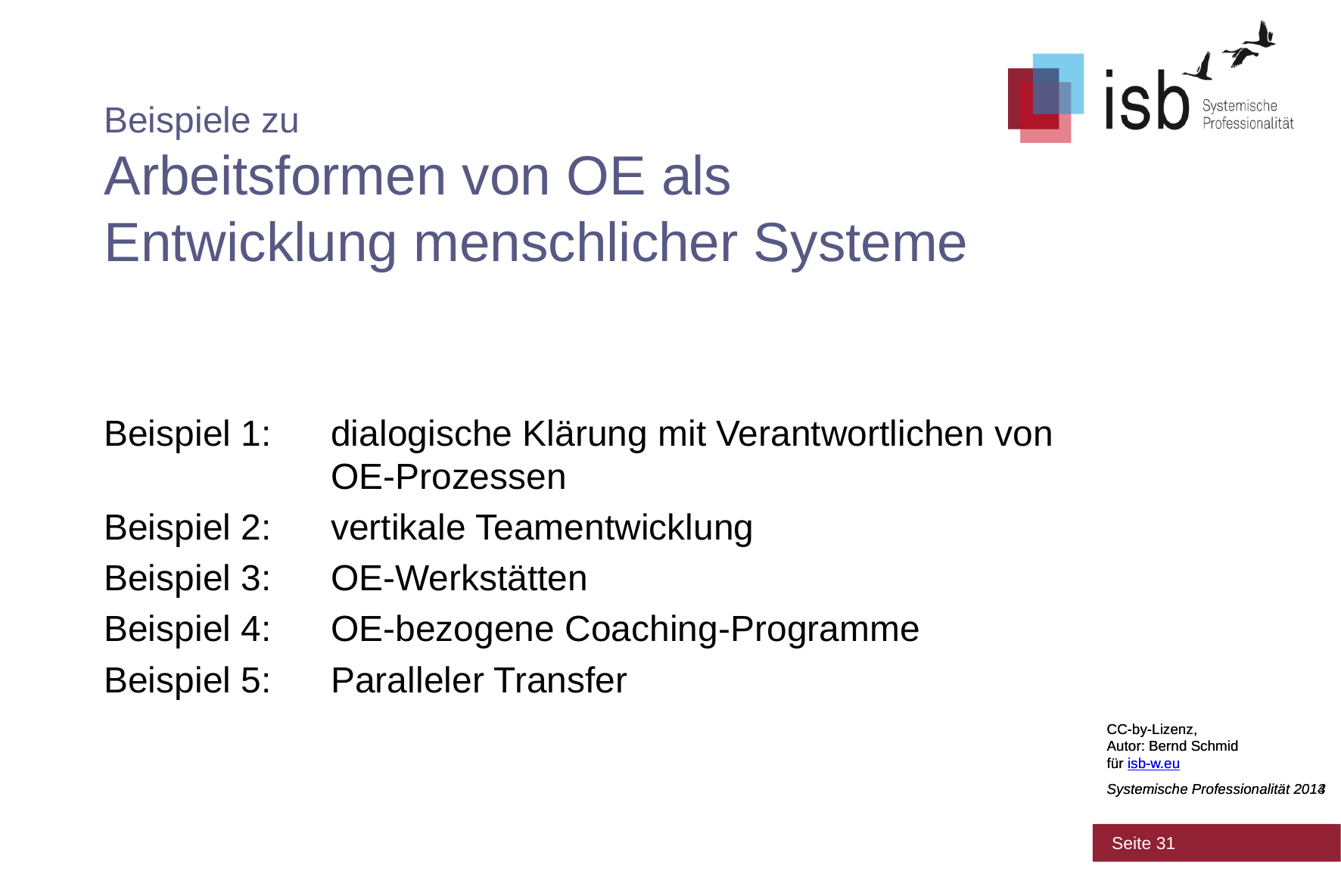

# Beispiele zu Arbeitsformen von OE als Entwicklung menschlicher Systeme

Beispiel 1: 	dialogische Klärung mit Verantwortlichen von 		OE-Prozessen
Beispiel 2: 	vertikale Teamentwicklung
Beispiel 3: 	OE-Werkstätten
Beispiel 4: 	OE-bezogene Coaching-Programme
Beispiel 5: 	Paralleler Transfer

CC-by-Lizenz,
Autor: Bernd Schmid
für isb-w.eu
Systemische Professionalität 2013
 Seite 31